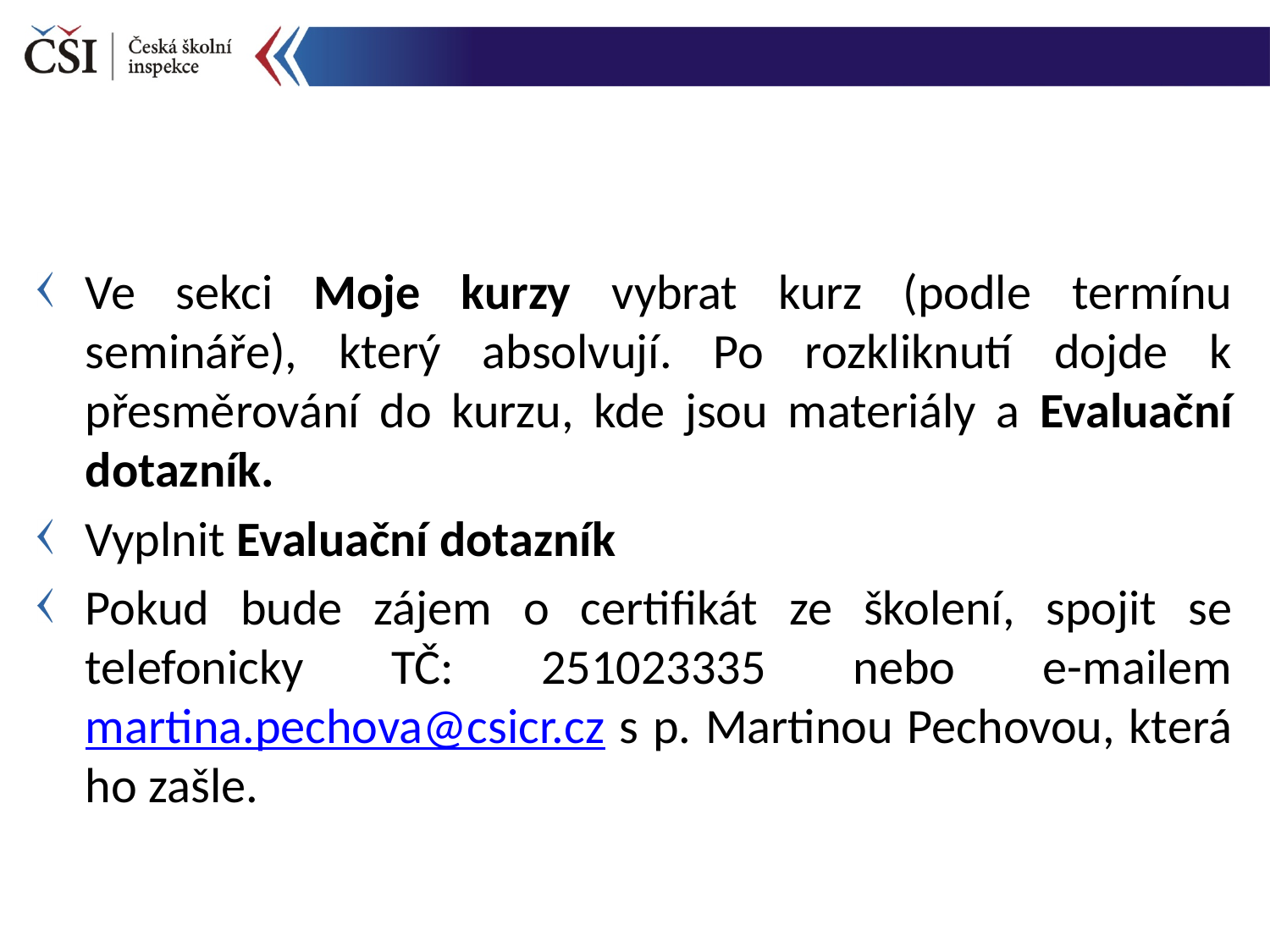

Ve sekci Moje kurzy vybrat kurz (podle termínu semináře), který absolvují. Po rozkliknutí dojde k přesměrování do kurzu, kde jsou materiály a Evaluační dotazník.
Vyplnit Evaluační dotazník
Pokud bude zájem o certifikát ze školení, spojit se telefonicky TČ: 251023335 nebo e-mailem martina.pechova@csicr.cz s p. Martinou Pechovou, která ho zašle.